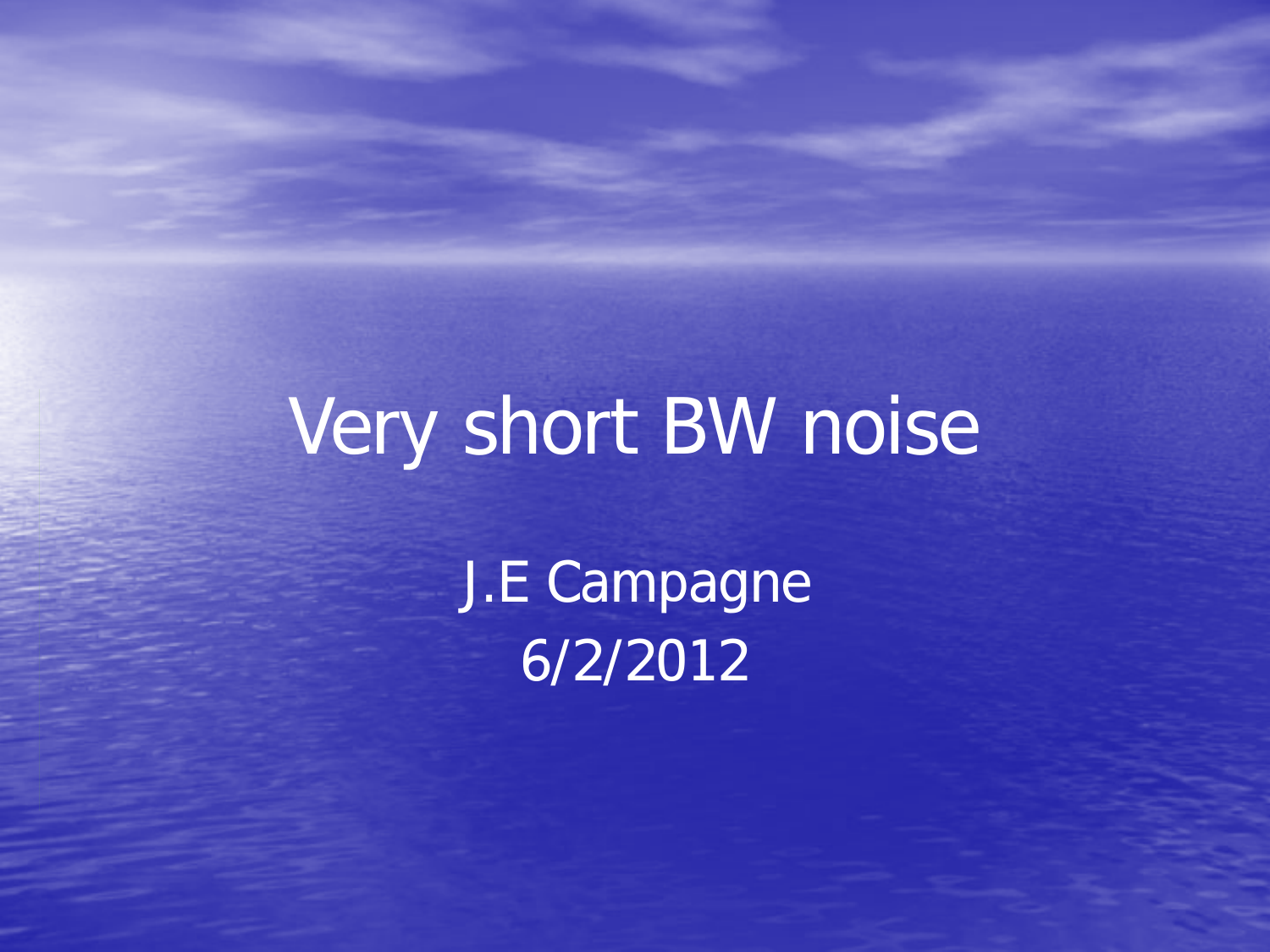

# Very short BW noise
J.E Campagne
6/2/2012